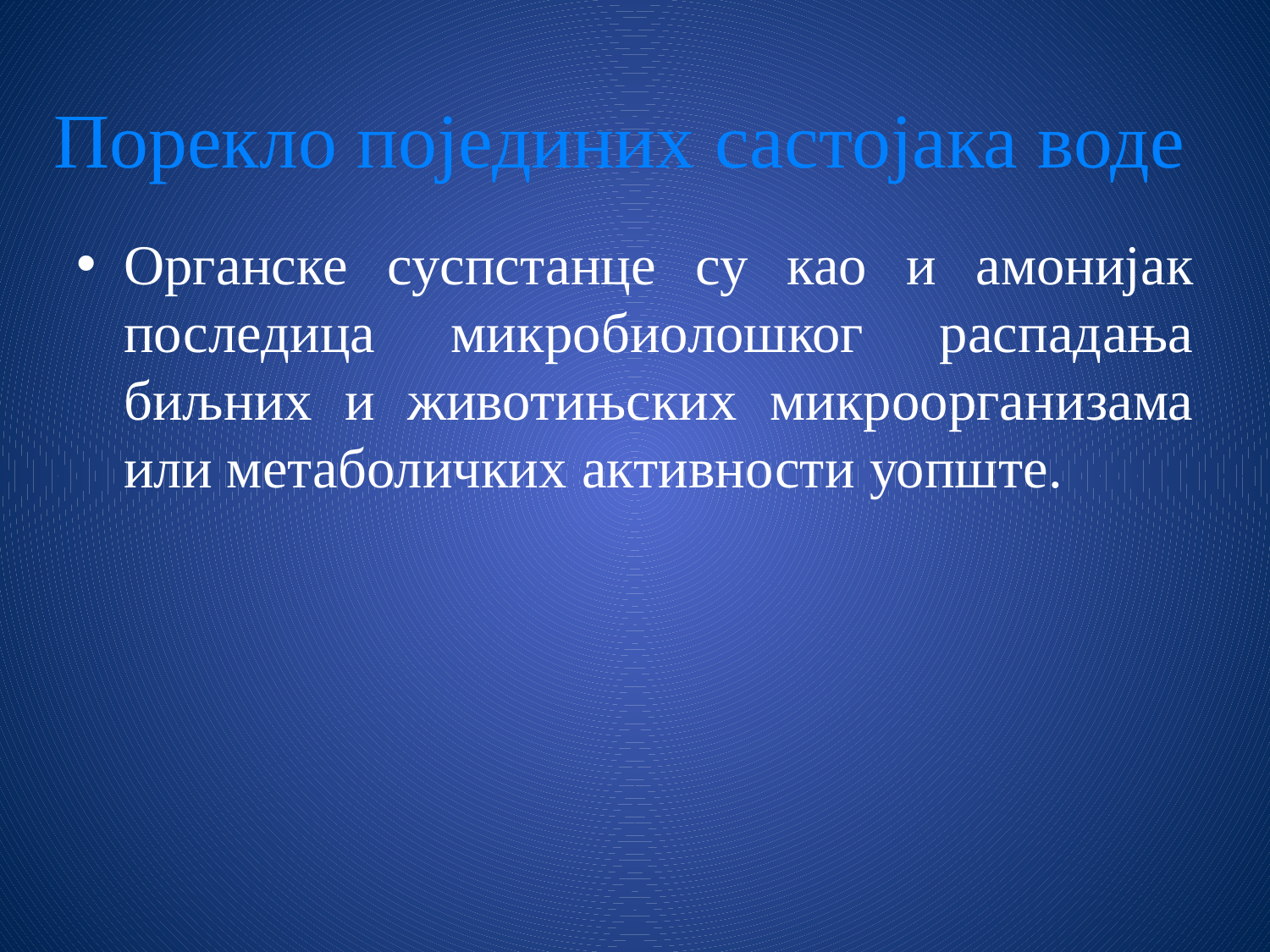

# Порекло појединих састојака воде
Органске суспстанце су као и амонијак последица микробиолошког распадања биљних и животињских микроорганизама или метаболичких активности уопште.